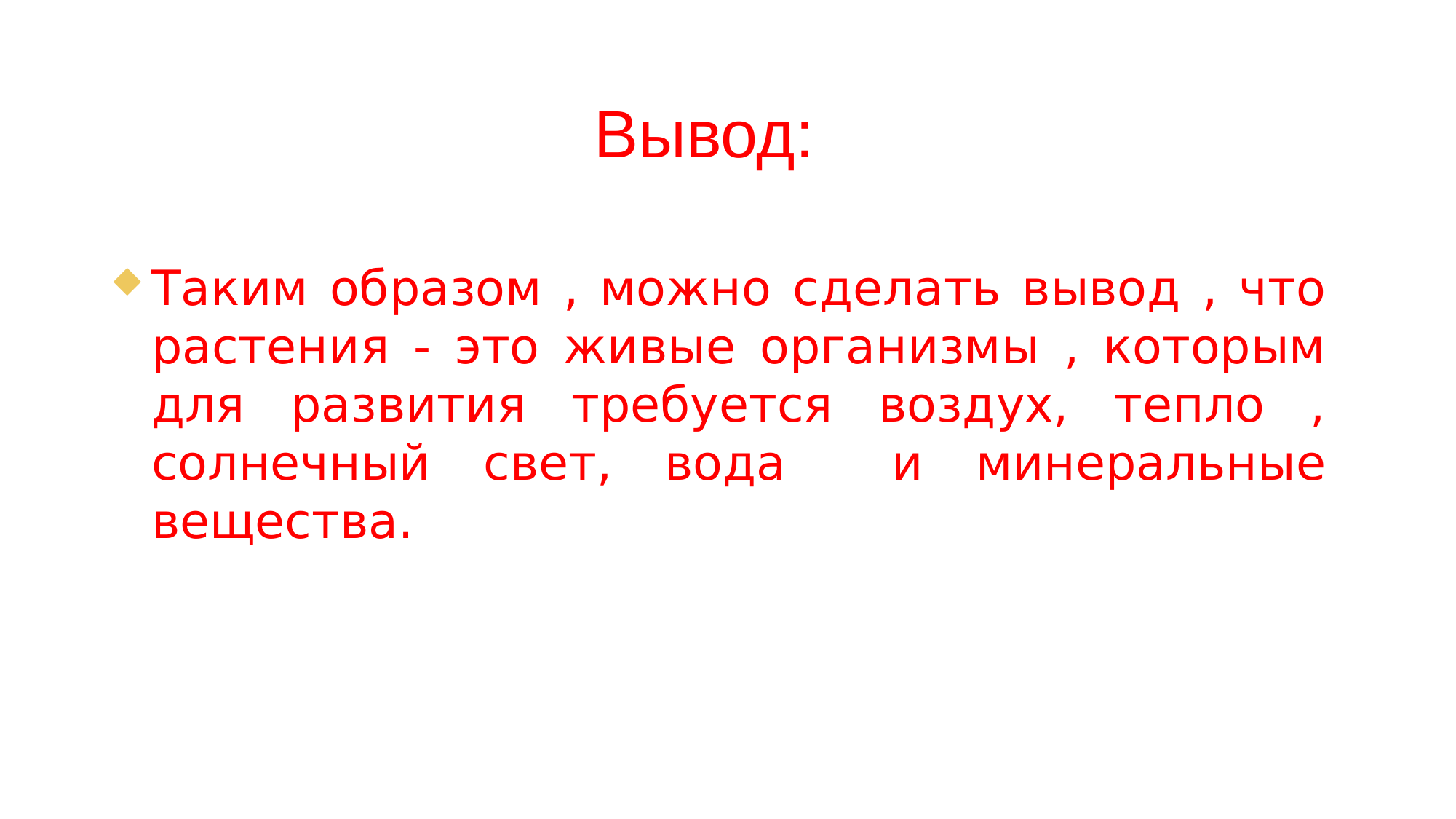

Вывод:
Таким образом , можно сделать вывод , что растения - это живые организмы , которым для развития требуется воздух, тепло , солнечный свет, вода  и минеральные вещества.